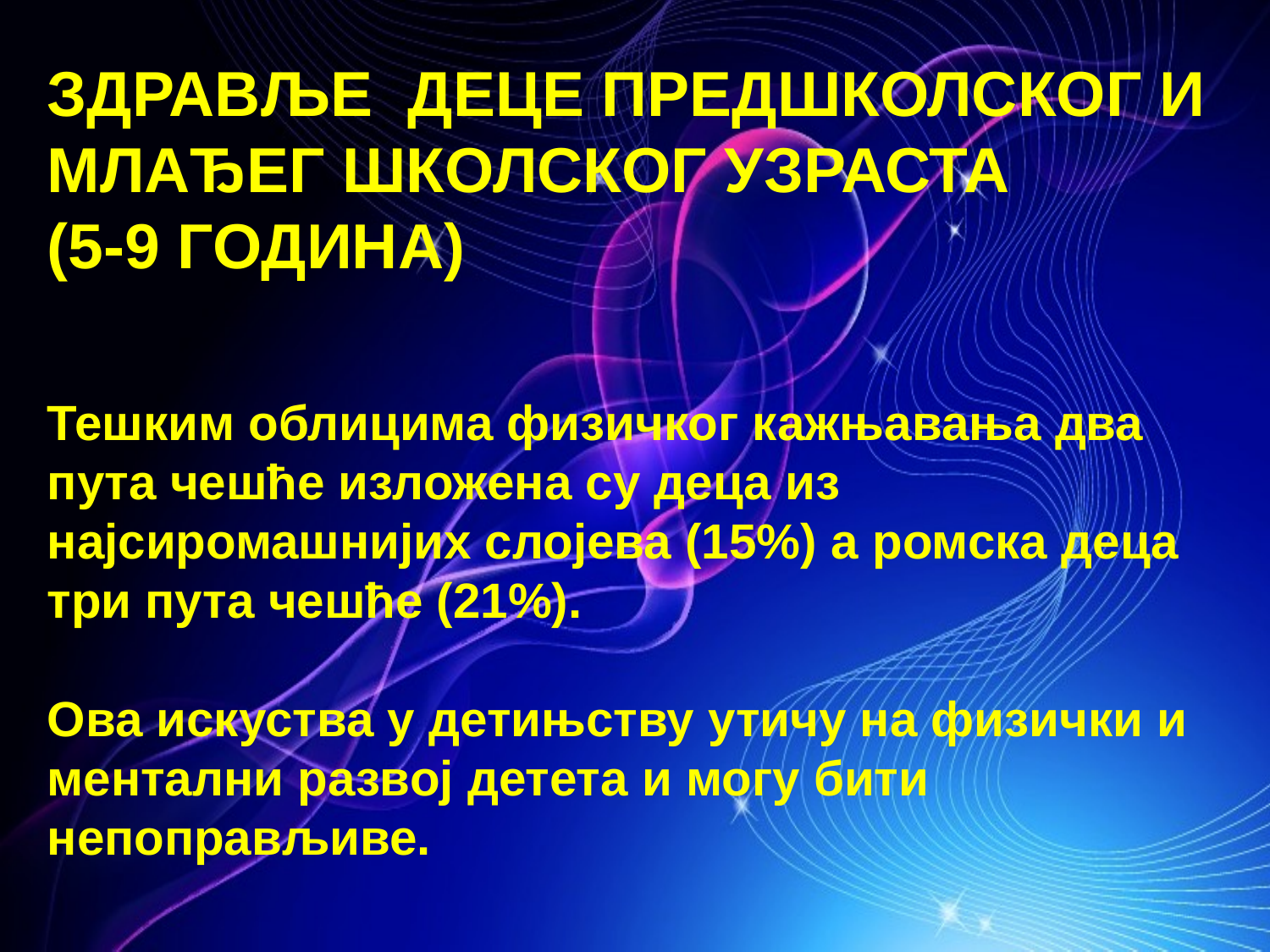

ЗДРАВЉЕ  ДЕЦЕ ПРЕДШКОЛСКОГ И МЛАЂЕГ ШКОЛСКОГ УЗРАСТА
(5-9 ГОДИНА)

Тешким облицима физичког кажњавања два пута чешће изложена су деца из најсиромашнијих слојева (15%) а ромска деца три пута чешће (21%).

Ова искуства у детињству утичу на физички и ментални развој детета и могу бити непоправљиве.